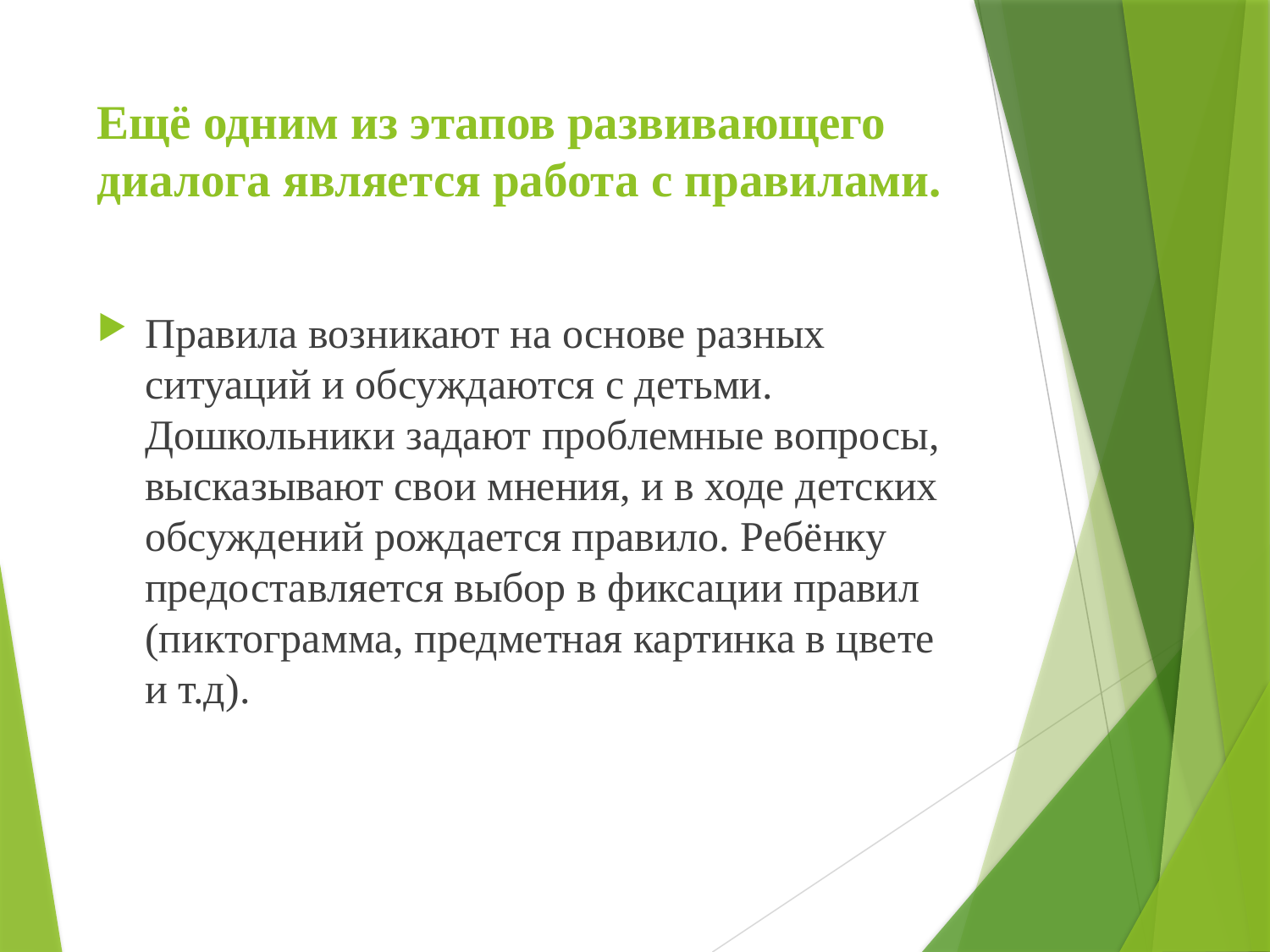

# Ещё одним из этапов развивающего диалога является работа с правилами.
Правила возникают на основе разных ситуаций и обсуждаются с детьми. Дошкольники задают проблемные вопросы, высказывают свои мнения, и в ходе детских обсуждений рождается правило. Ребёнку предоставляется выбор в фиксации правил (пиктограмма, предметная картинка в цвете и т.д).